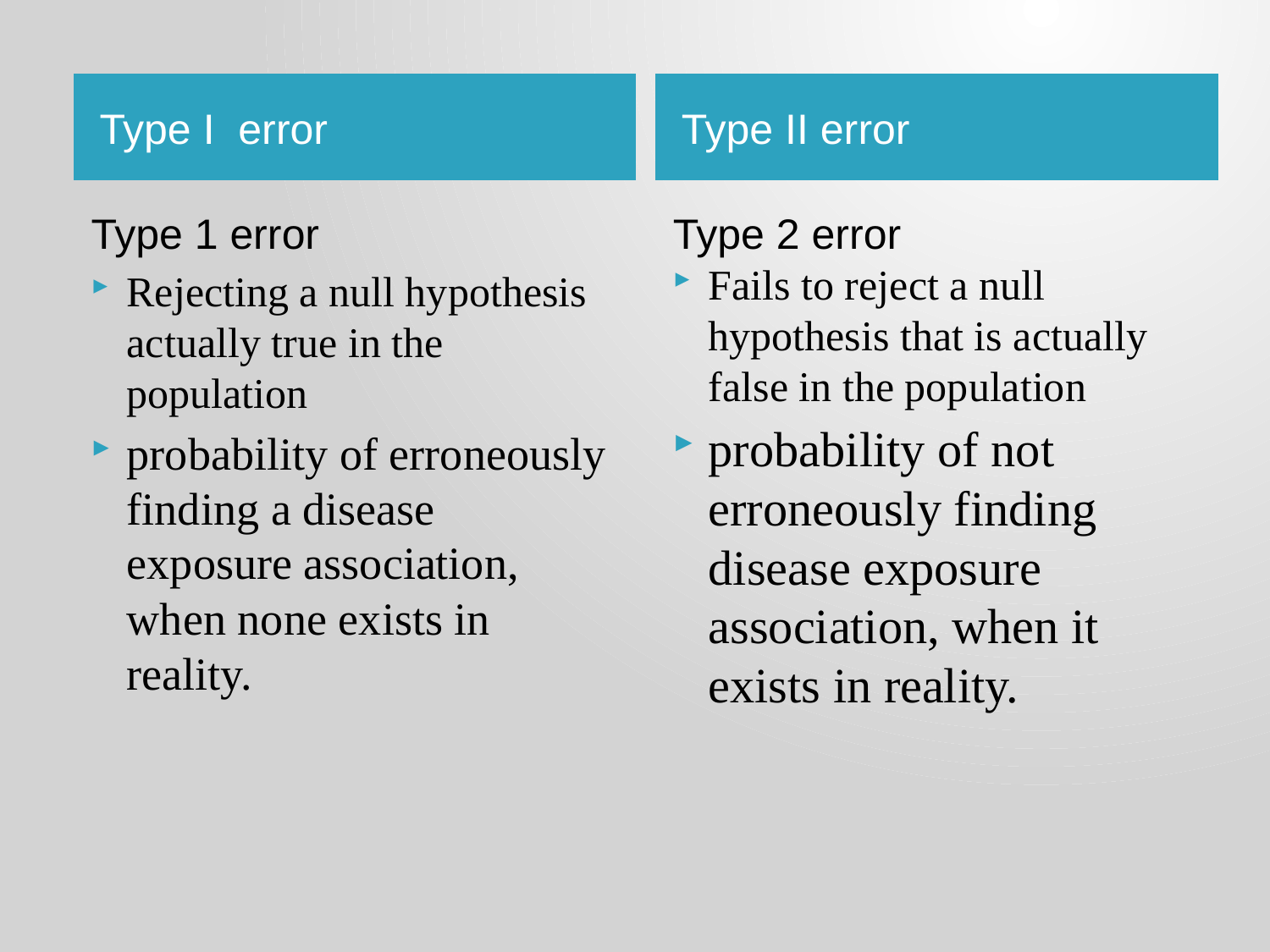

Type I  error
Type II error
Type 1 error
Rejecting a null hypothesis actually true in the population
probability of erroneously finding a disease exposure association, when none exists in reality.

Type 2 error
Fails to reject a null hypothesis that is actually false in the population
probability of not erroneously finding disease exposure association, when it exists in reality.